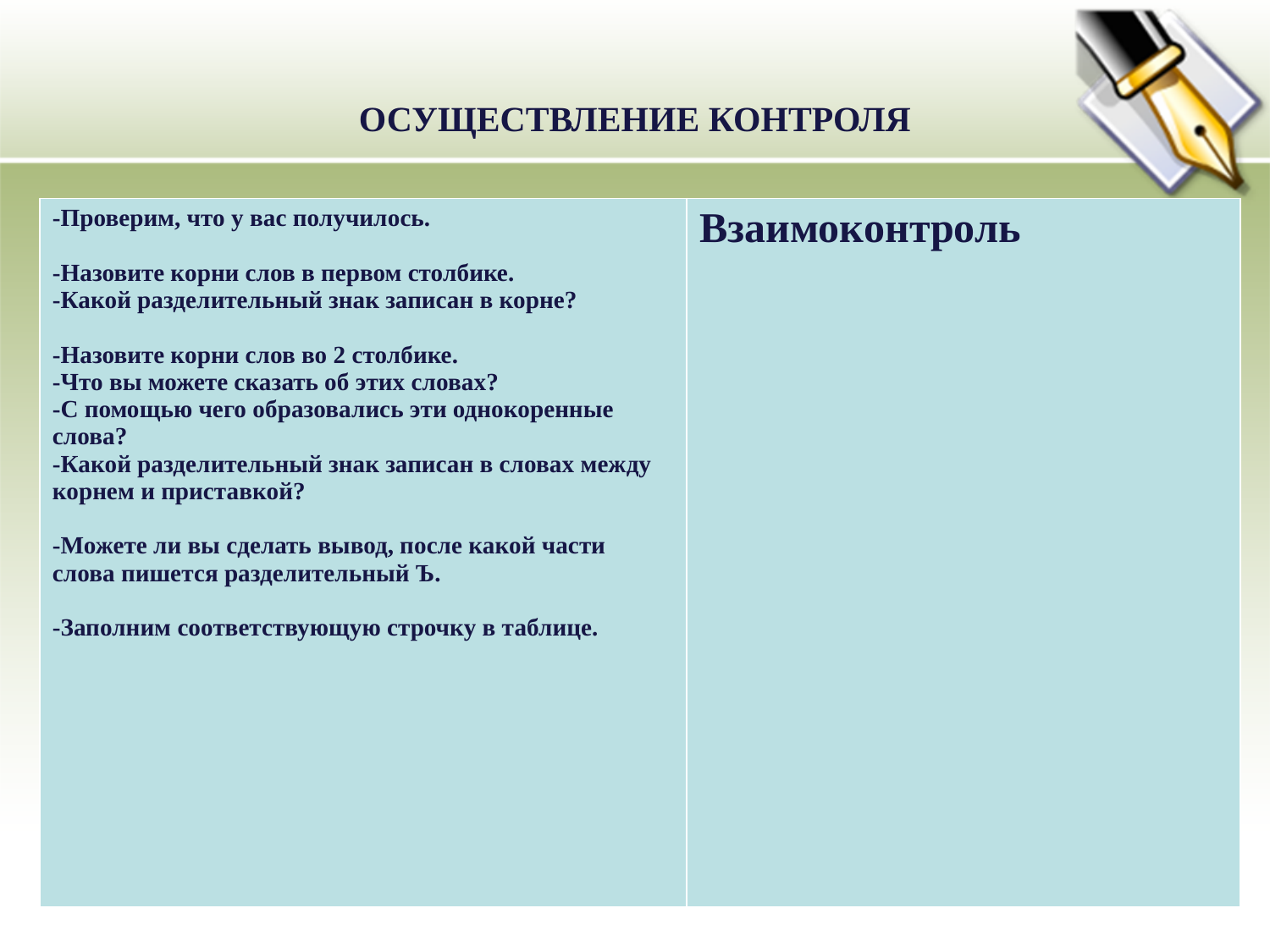

# ОСУЩЕСТВЛЕНИЕ КОНТРОЛЯ
| -Проверим, что у вас получилось. -Назовите корни слов в первом столбике. -Какой разделительный знак записан в корне? -Назовите корни слов во 2 столбике. -Что вы можете сказать об этих словах? -С помощью чего образовались эти однокоренные слова? -Какой разделительный знак записан в словах между корнем и приставкой? -Можете ли вы сделать вывод, после какой части слова пишется разделительный Ъ. -Заполним соответствующую строчку в таблице. | Взаимоконтроль |
| --- | --- |